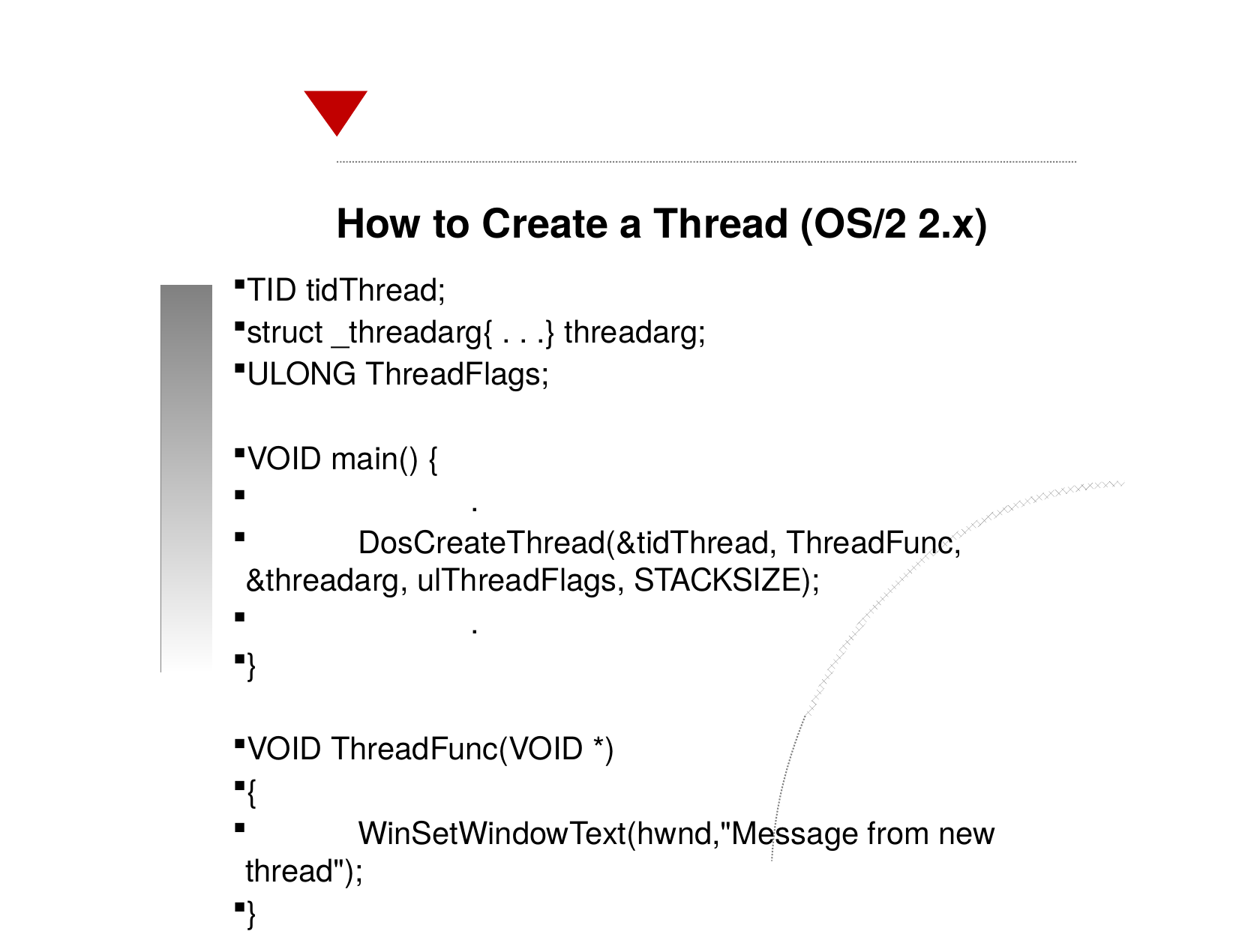

How to Create a Thread (OS/2 2.x)
TID tidThread;
struct _threadarg{ . . .} threadarg;
ULONG ThreadFlags;

VOID main() {
		.
	DosCreateThread(&tidThread, ThreadFunc, &threadarg, ulThreadFlags, STACKSIZE);
		.
}

VOID ThreadFunc(VOID *)
{
	WinSetWindowText(hwnd,"Message from new thread");
}